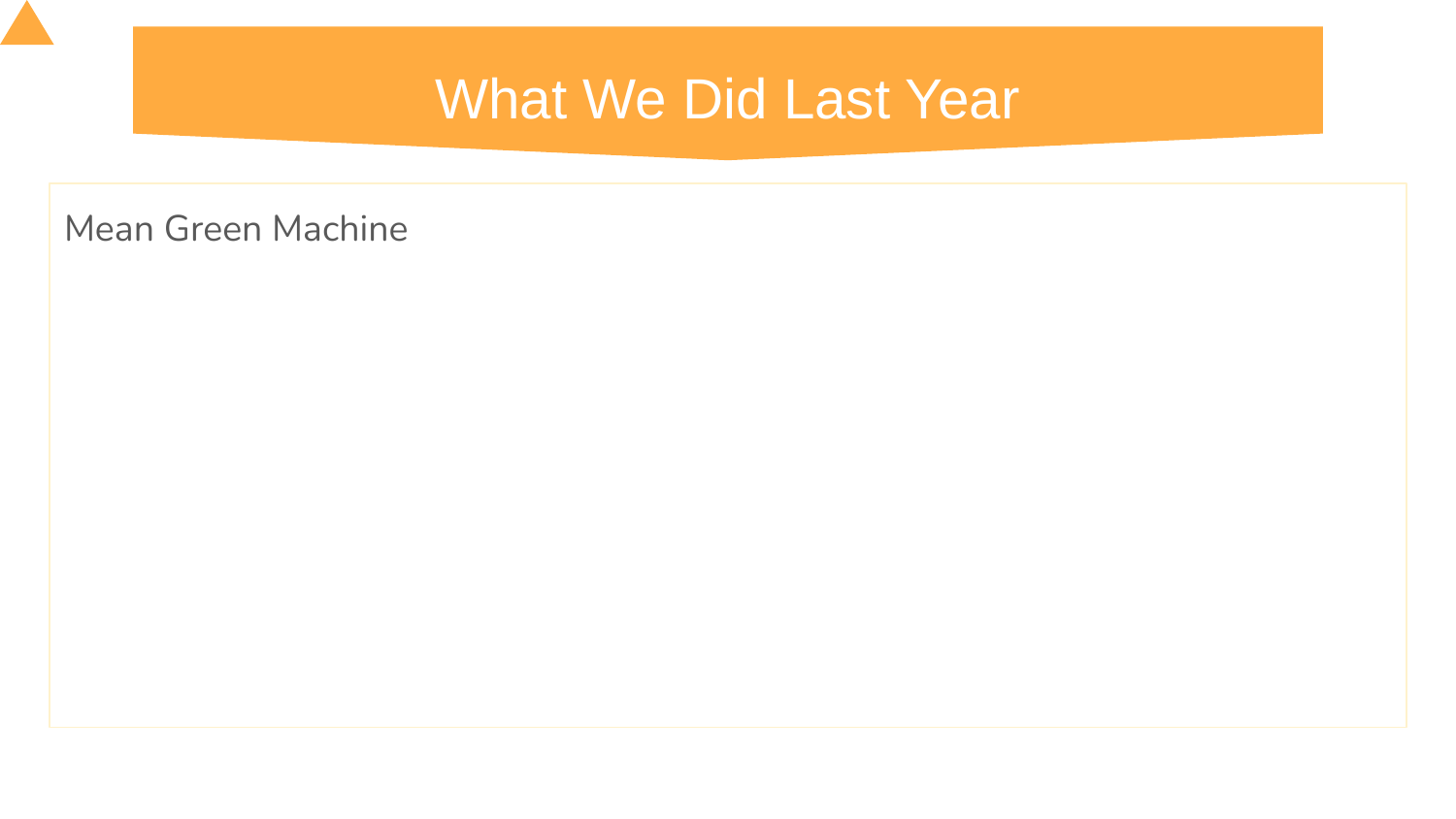

# What We Did Last Year
Mean Green Machine